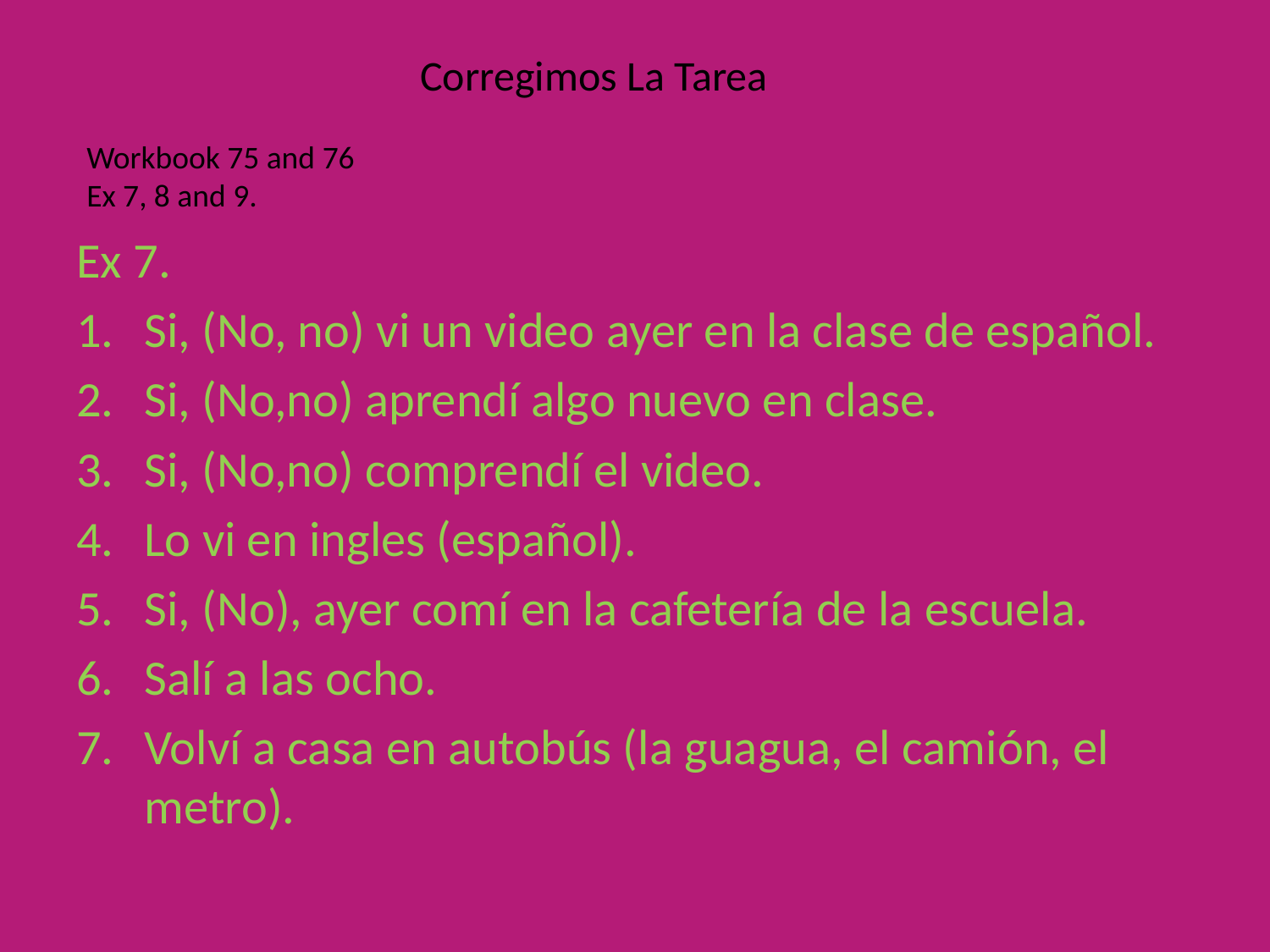

Corregimos La Tarea

Workbook 75 and 76
Ex 7, 8 and 9.
Ex 7.
Si, (No, no) vi un video ayer en la clase de español.
Si, (No,no) aprendí algo nuevo en clase.
Si, (No,no) comprendí el video.
Lo vi en ingles (español).
Si, (No), ayer comí en la cafetería de la escuela.
Salí a las ocho.
Volví a casa en autobús (la guagua, el camión, el metro).